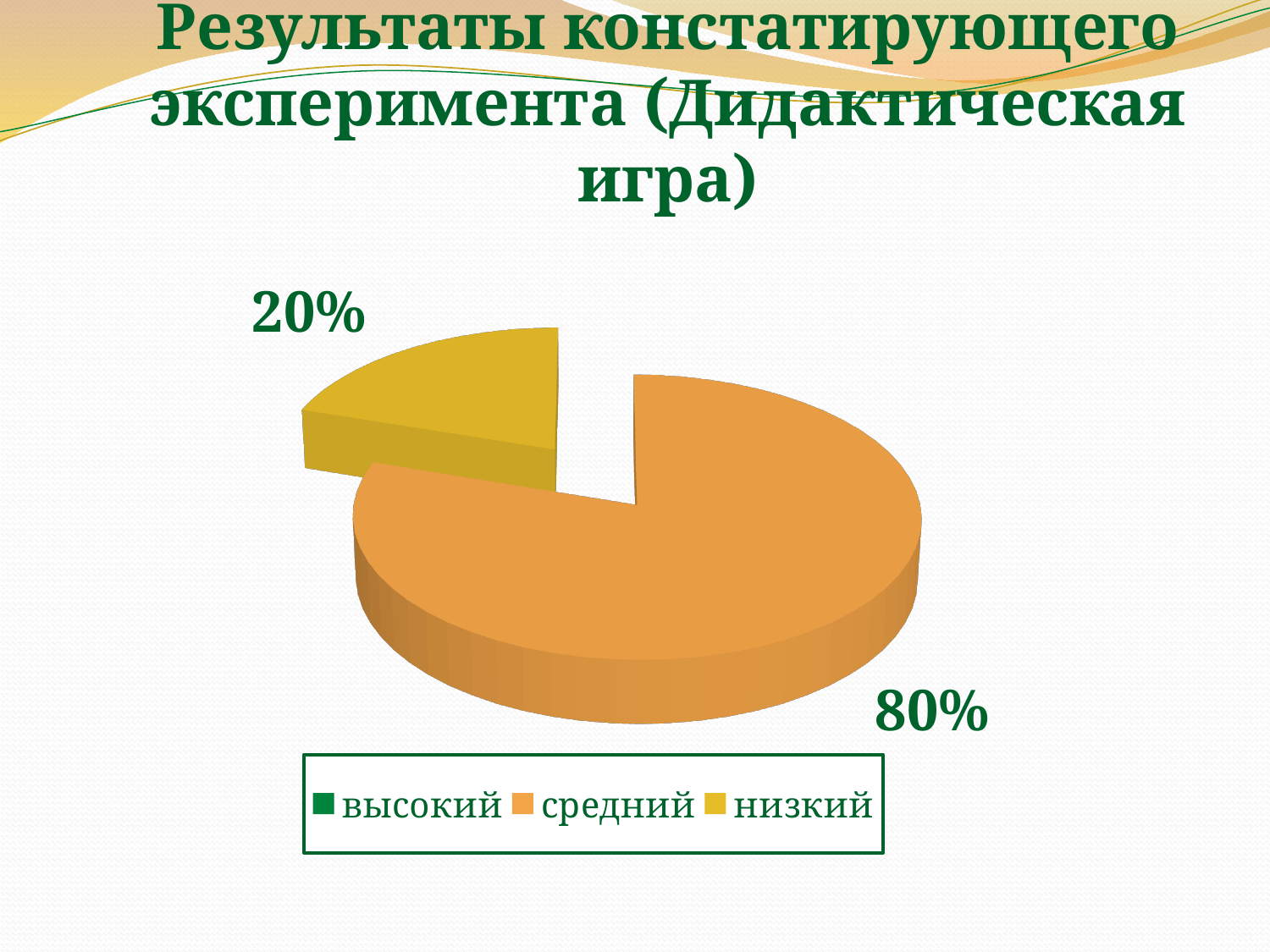

# Результаты констатирующего эксперимента (Дидактическая игра)

[unsupported chart]